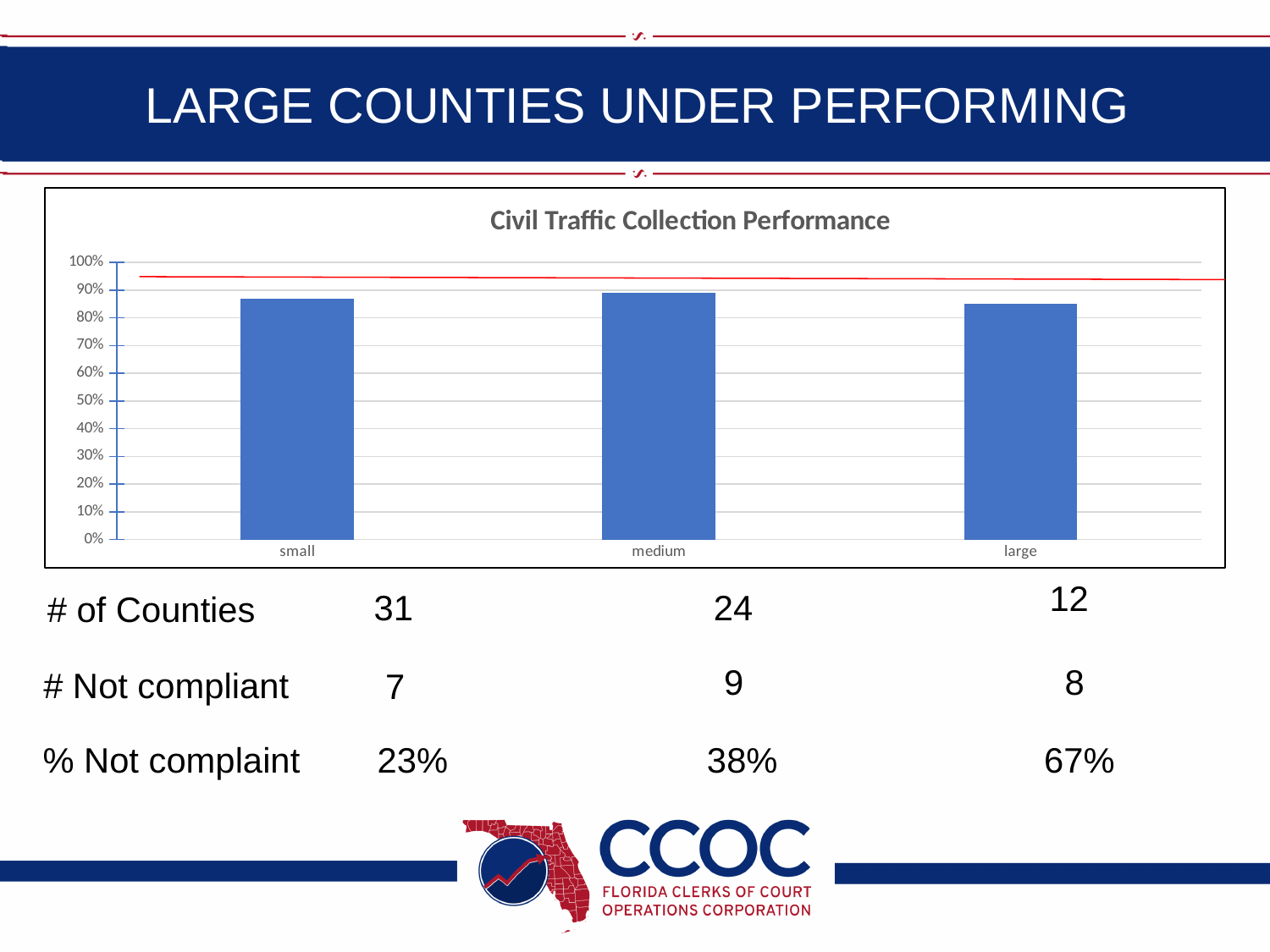

LARGE COUNTIES UNDER PERFORMING

### Chart: Civil Traffic Collection Performance

| Category | collection peformance |
|---|---|
| small | 0.87 |
| medium | 0.89 |
| large | 0.85 |
12
24
31
# of Counties
9
8
# Not compliant
7
% Not complaint
23%
38%
67%